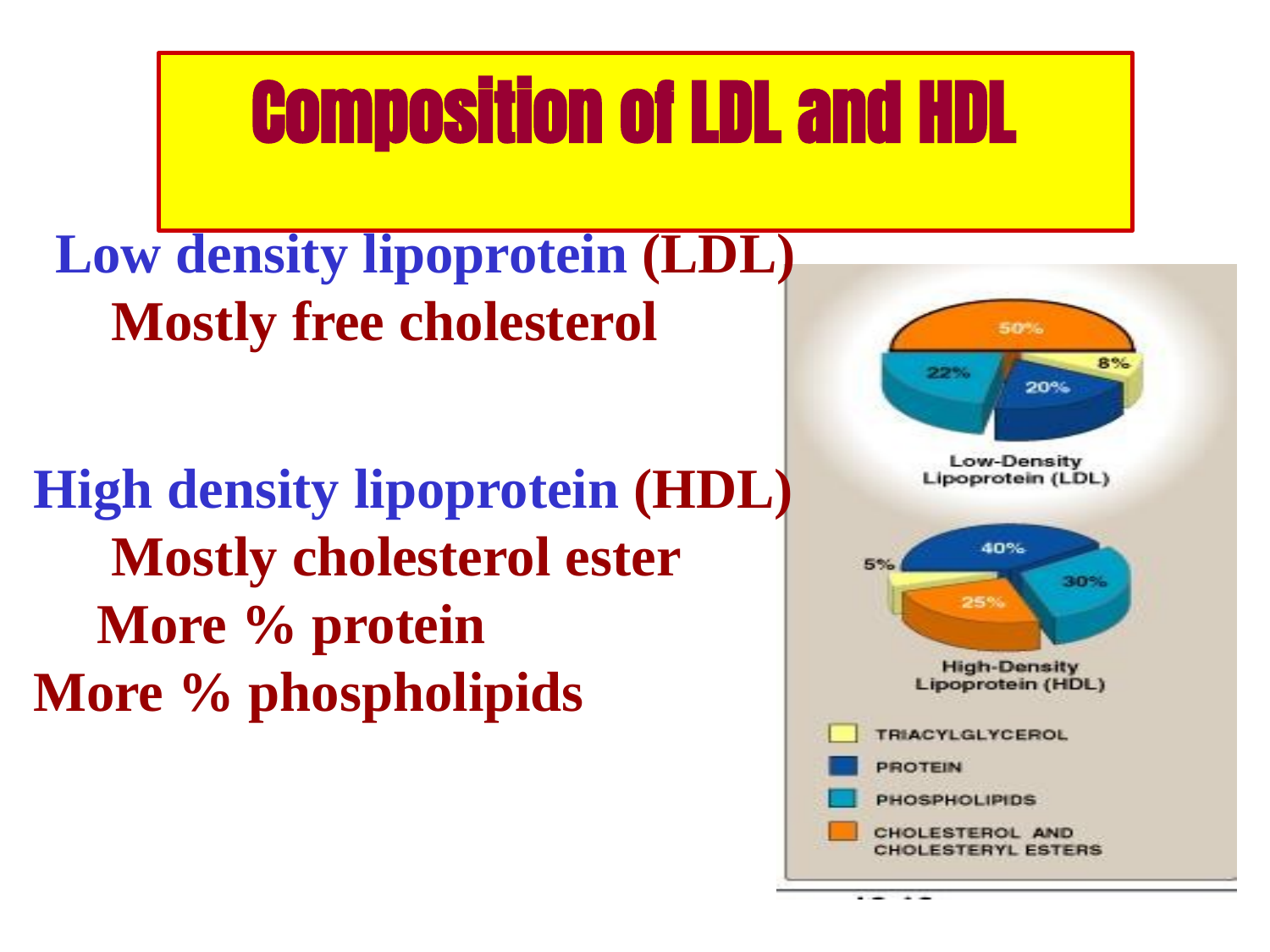

# Composition of LDL and HDL
Low density lipoprotein (LDL)  Mostly free cholesterol

High density lipoprotein (HDL)  Mostly cholesterol ester  More % protein
More % phospholipids